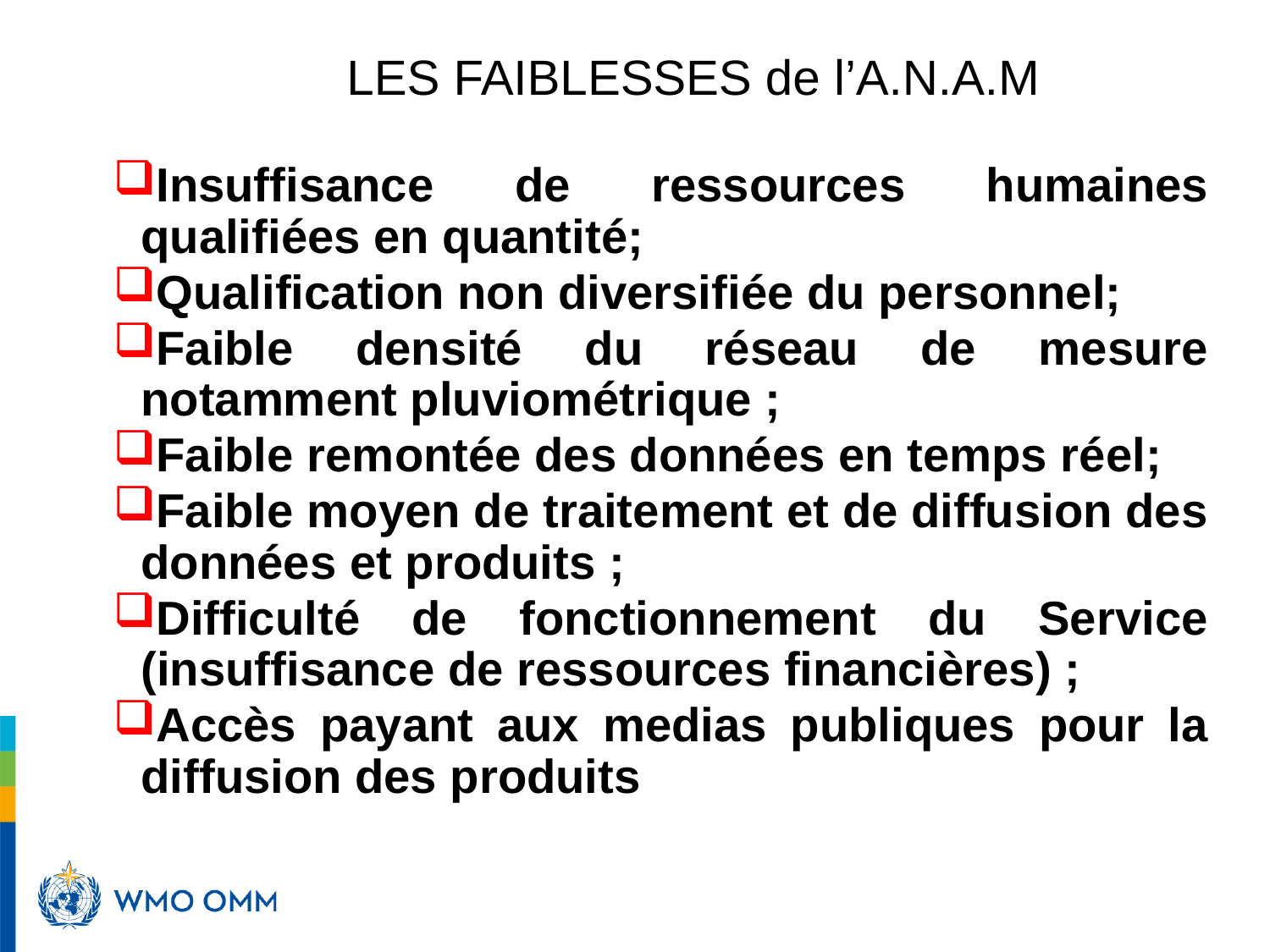

# LES FAIBLESSES de l’A.N.A.M
Insuffisance de ressources humaines qualifiées en quantité;
Qualification non diversifiée du personnel;
Faible densité du réseau de mesure notamment pluviométrique ;
Faible remontée des données en temps réel;
Faible moyen de traitement et de diffusion des données et produits ;
Difficulté de fonctionnement du Service (insuffisance de ressources financières) ;
Accès payant aux medias publiques pour la diffusion des produits